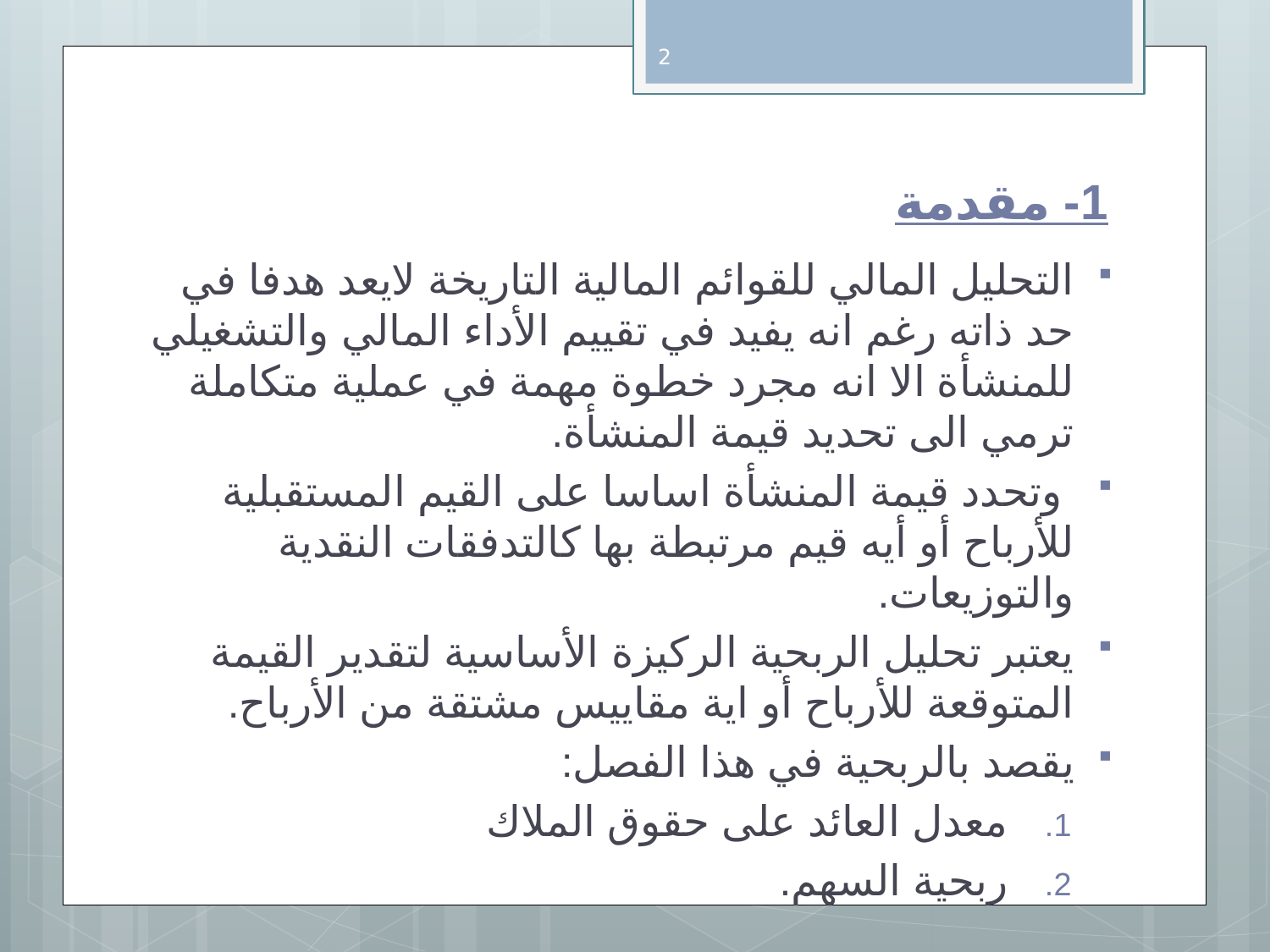

2
# 1- مقدمة
التحليل المالي للقوائم المالية التاريخة لايعد هدفا في حد ذاته رغم انه يفيد في تقييم الأداء المالي والتشغيلي للمنشأة الا انه مجرد خطوة مهمة في عملية متكاملة ترمي الى تحديد قيمة المنشأة.
 وتحدد قيمة المنشأة اساسا على القيم المستقبلية للأرباح أو أيه قيم مرتبطة بها كالتدفقات النقدية والتوزيعات.
يعتبر تحليل الربحية الركيزة الأساسية لتقدير القيمة المتوقعة للأرباح أو اية مقاييس مشتقة من الأرباح.
يقصد بالربحية في هذا الفصل:
معدل العائد على حقوق الملاك
ربحية السهم.